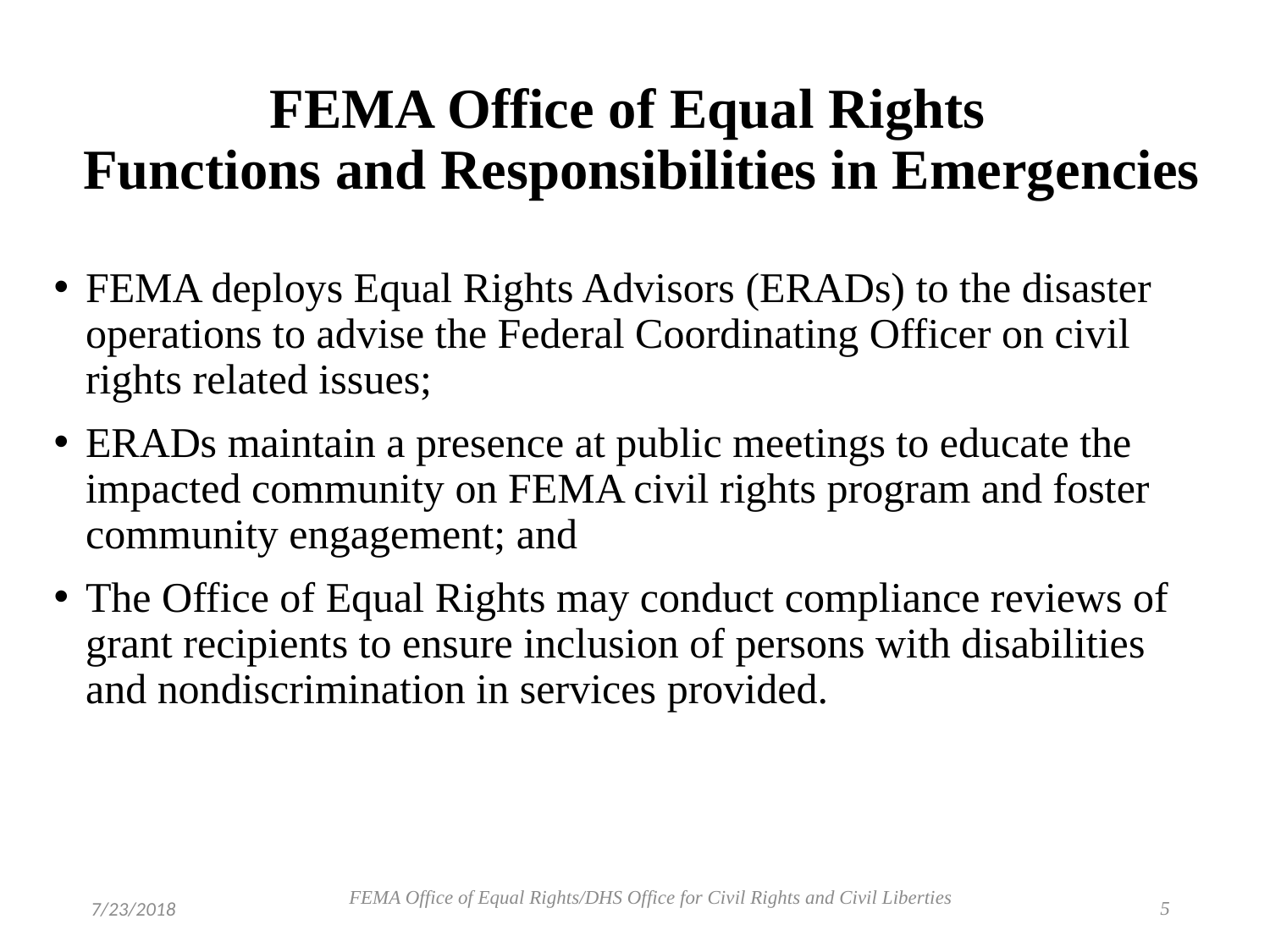

# FEMA Office of Equal Rights Functions and Responsibilities in Emergencies
FEMA deploys Equal Rights Advisors (ERADs) to the disaster operations to advise the Federal Coordinating Officer on civil rights related issues;
ERADs maintain a presence at public meetings to educate the impacted community on FEMA civil rights program and foster community engagement; and
The Office of Equal Rights may conduct compliance reviews of grant recipients to ensure inclusion of persons with disabilities  and nondiscrimination in services provided.

5
7/23/2018
FEMA Office of Equal Rights/DHS Office for Civil Rights and Civil Liberties